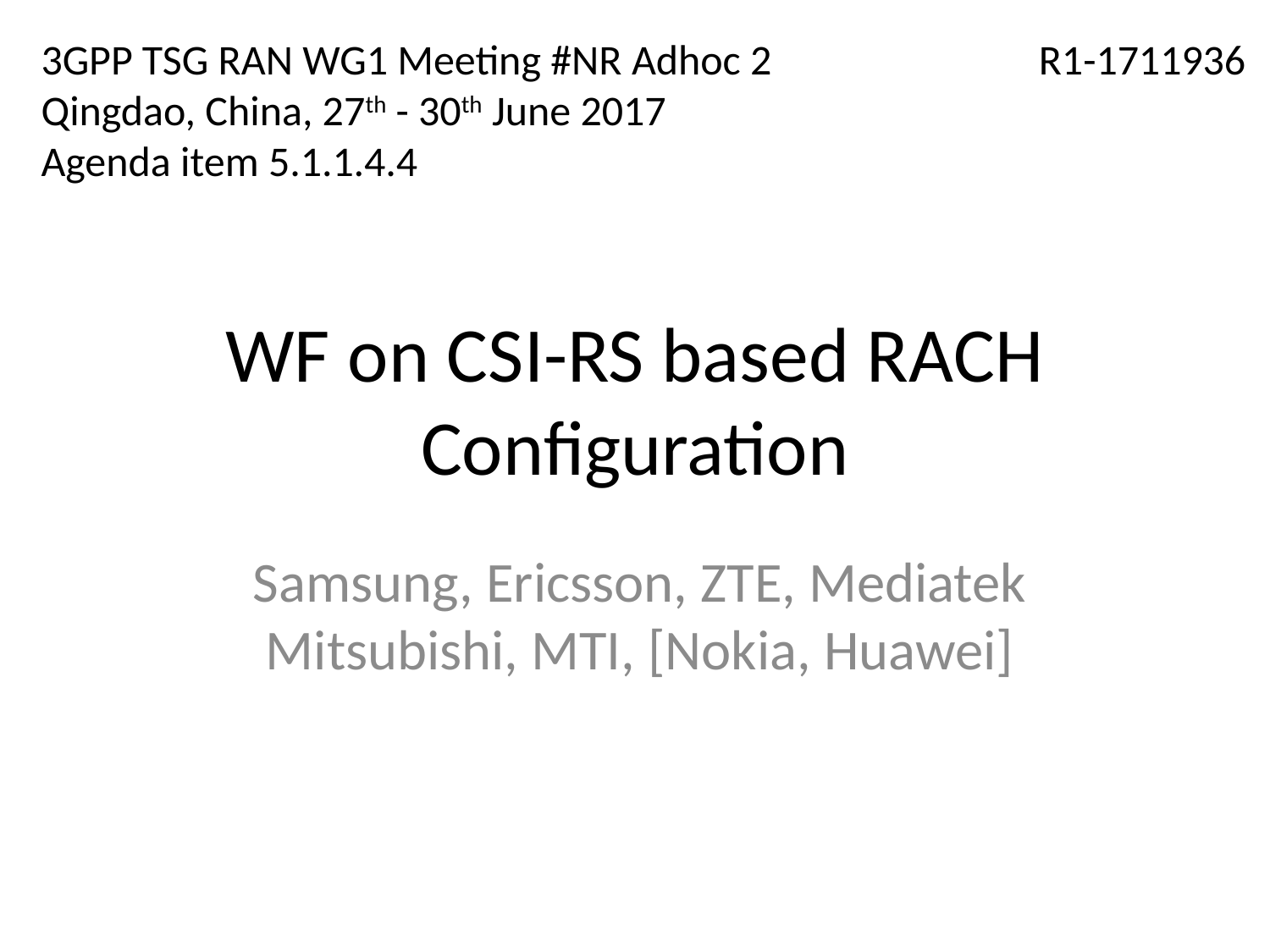

3GPP TSG RAN WG1 Meeting #NR Adhoc 2
Qingdao, China, 27th - 30th June 2017
Agenda item 5.1.1.4.4
R1-1711936
# WF on CSI-RS based RACH Configuration
Samsung, Ericsson, ZTE, Mediatek Mitsubishi, MTI, [Nokia, Huawei]